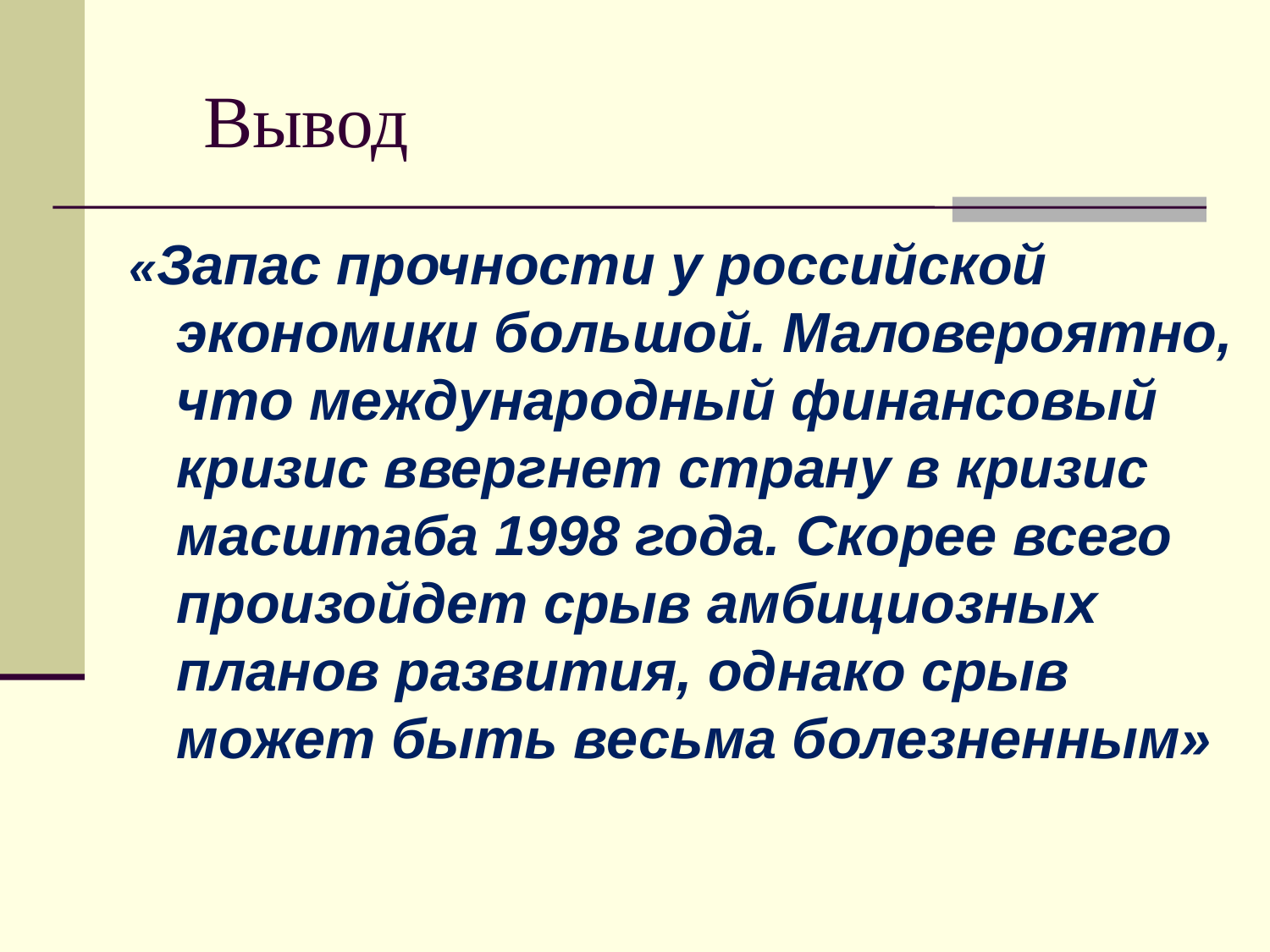

Вывод
«Запас прочности у российской экономики большой. Маловероятно, что международный финансовый кризис ввергнет страну в кризис масштаба 1998 года. Скорее всего произойдет срыв амбициозных планов развития, однако срыв может быть весьма болезненным»